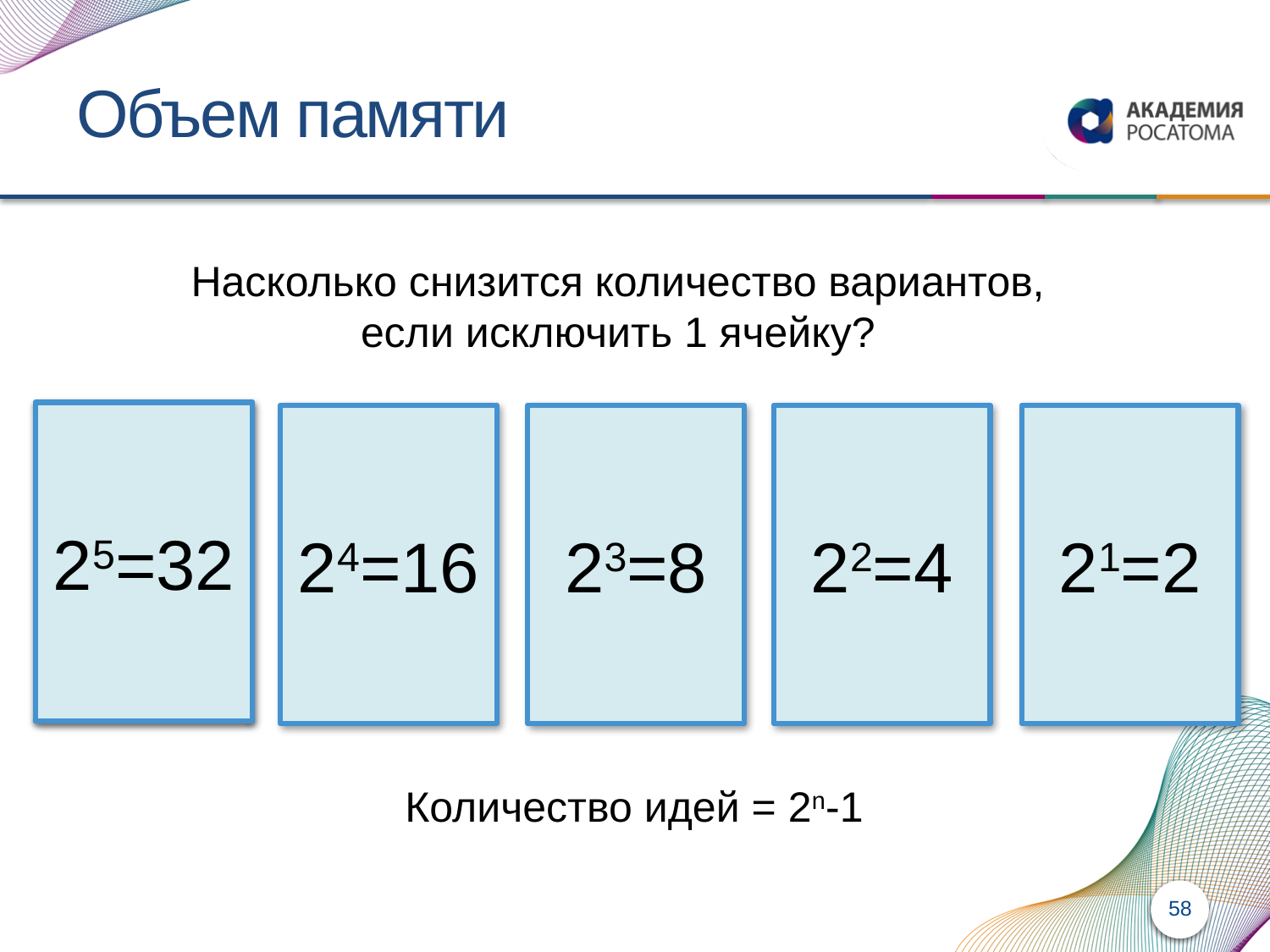

# Объем памяти
Насколько снизится количество вариантов,
если исключить 1 ячейку?
25=32

24=16
22=4
23=8
21=2
Количество идей = 2n-1
58